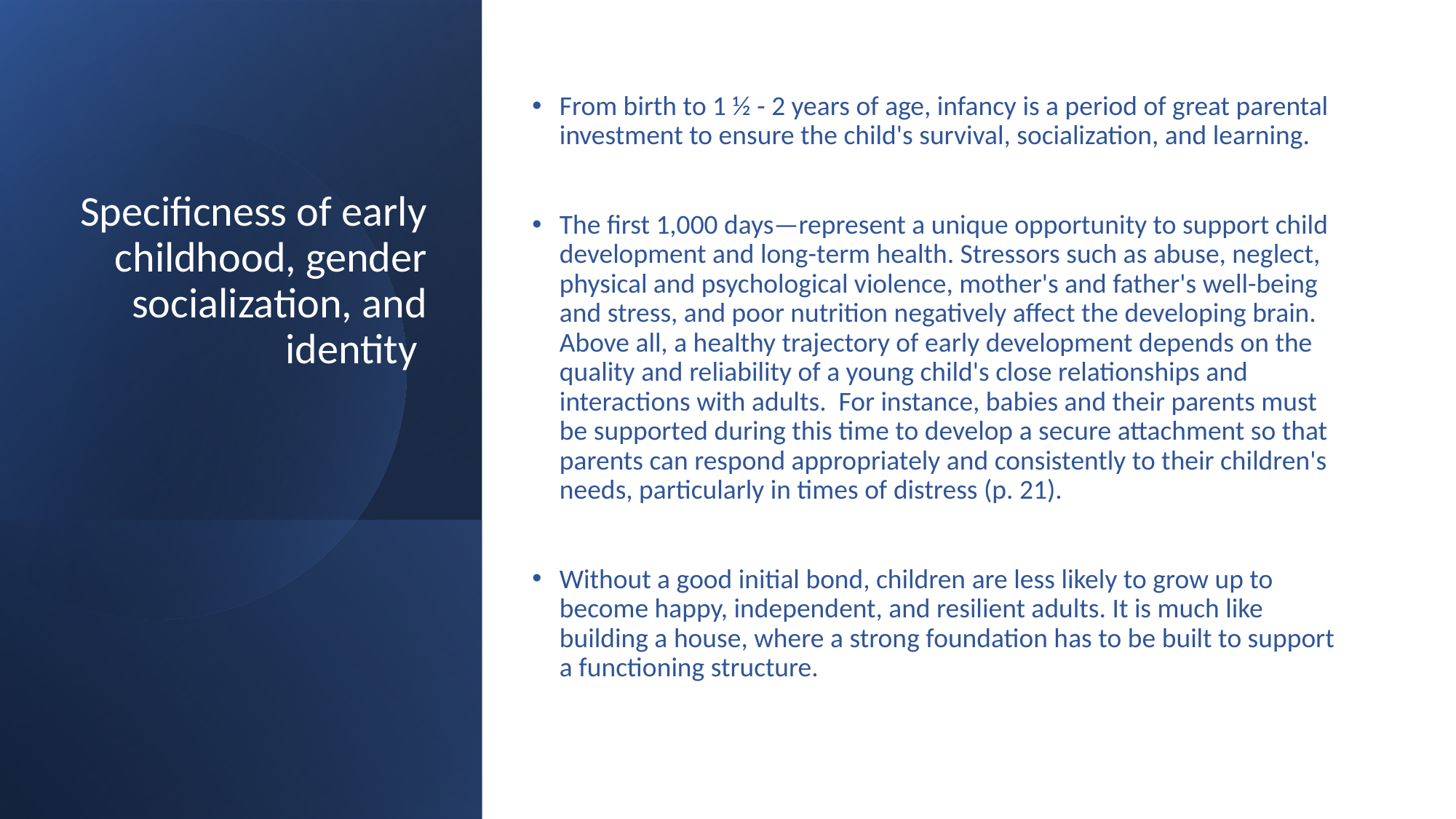

# Specificness of early childhood, gender socialization, and identity
From birth to 1 ½ - 2 years of age, infancy is a period of great parental investment to ensure the child's survival, socialization, and learning.

The first 1,000 days—represent a unique opportunity to support child development and long-term health. Stressors such as abuse, neglect, physical and psychological violence, mother's and father's well-being and stress, and poor nutrition negatively affect the developing brain. Above all, a healthy trajectory of early development depends on the quality and reliability of a young child's close relationships and interactions with adults.  For instance, babies and their parents must be supported during this time to develop a secure attachment so that parents can respond appropriately and consistently to their children's needs, particularly in times of distress (p. 21).

Without a good initial bond, children are less likely to grow up to become happy, independent, and resilient adults. It is much like building a house, where a strong foundation has to be built to support a functioning structure.